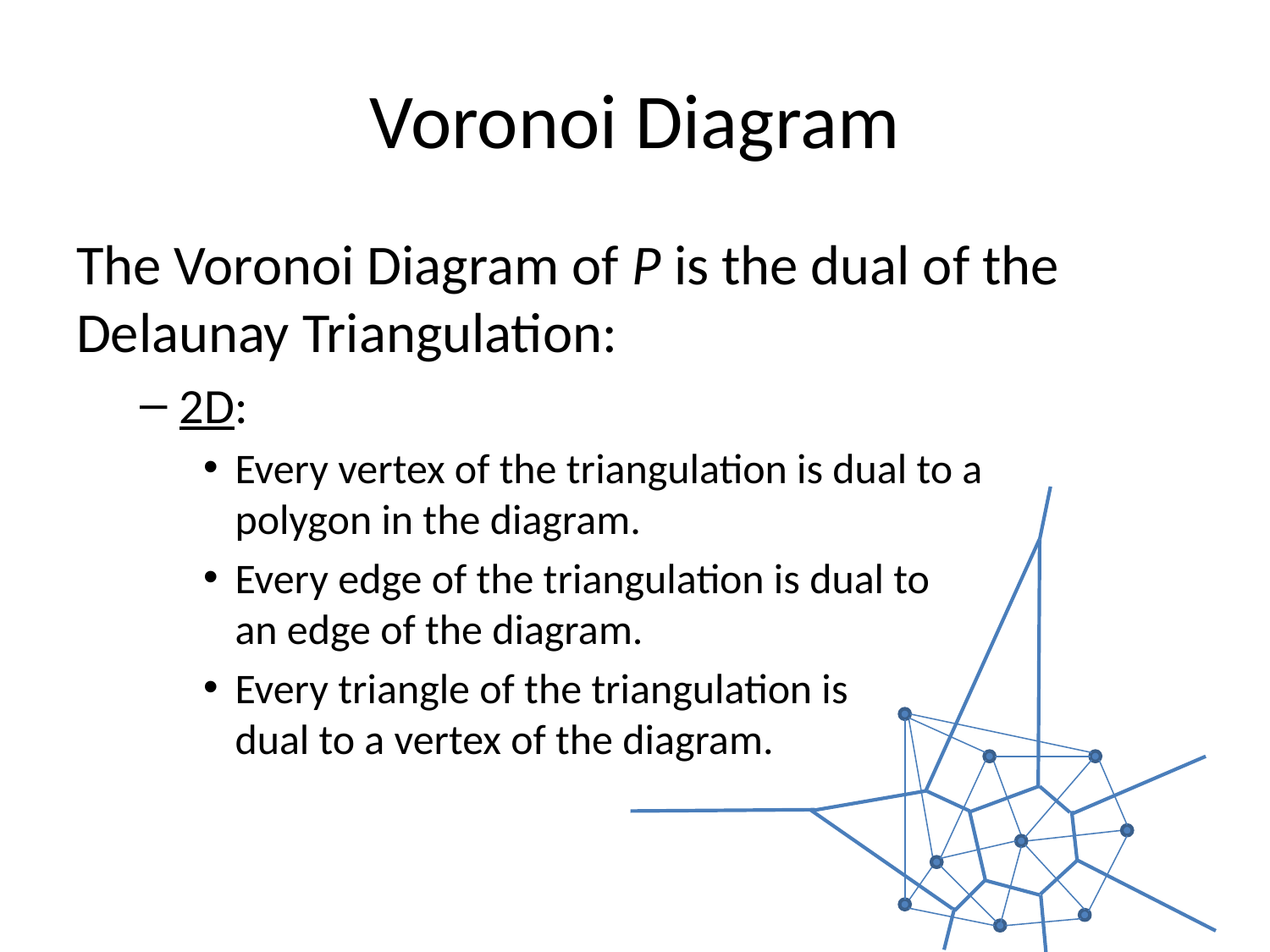

# Voronoi Diagram
The Voronoi Diagram of P is the dual of the Delaunay Triangulation:
2D:
Every vertex of the triangulation is dual to a
polygon in the diagram.
Every edge of the triangulation is dual to
an edge of the diagram.
Every triangle of the triangulation is
dual to a vertex of the diagram.